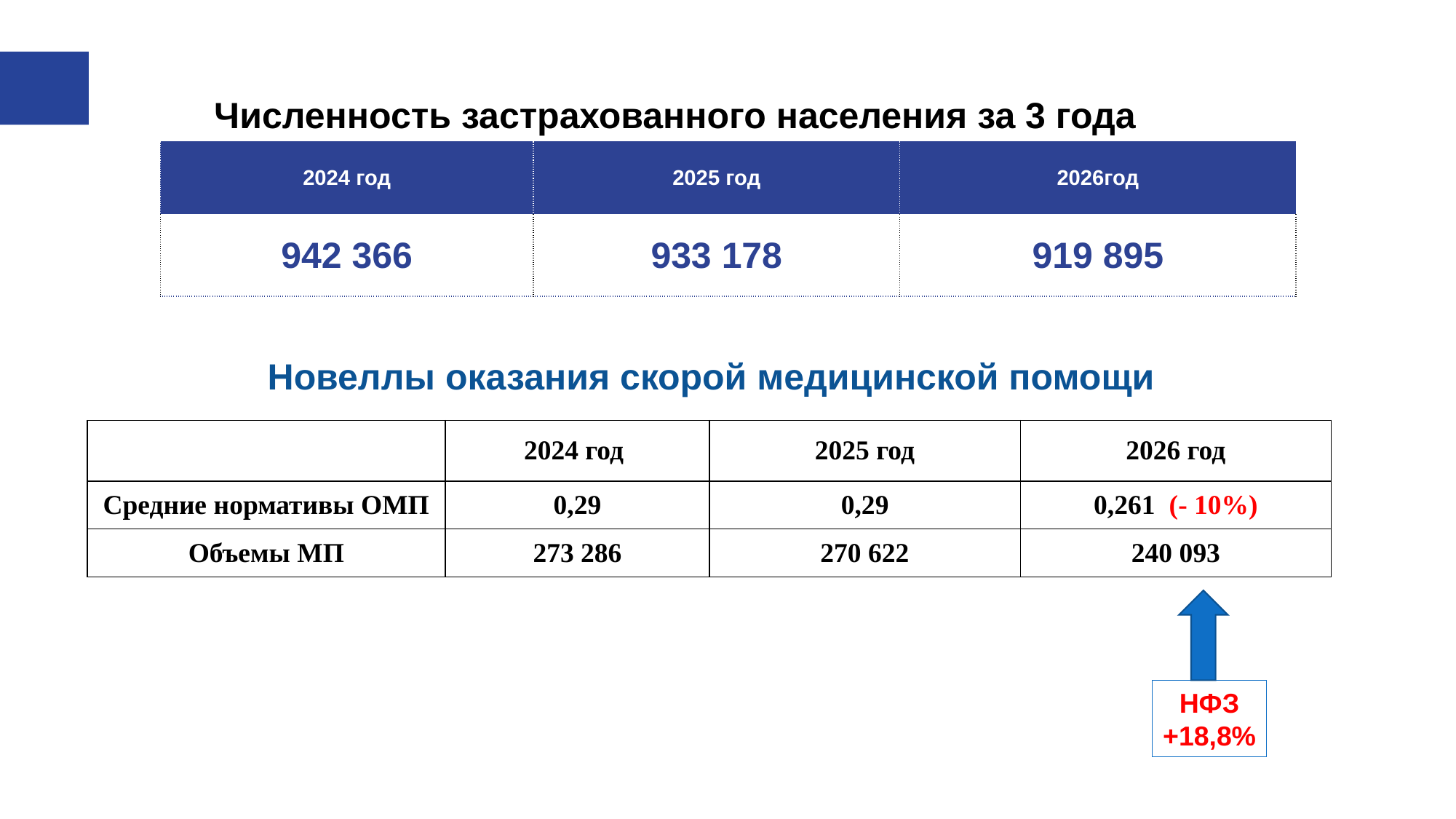

Численность застрахованного населения за 3 года
| 2024 год | 2025 год | 2026год |
| --- | --- | --- |
| 942 366 | 933 178 | 919 895 |
Новеллы оказания скорой медицинской помощи
|  | 2024 год | 2025 год | 2026 год |
| --- | --- | --- | --- |
| Средние нормативы ОМП | 0,29 | 0,29 | 0,261 (- 10%) |
| Объемы МП | 273 286 | 270 622 | 240 093 |

НФЗ
+18,8%